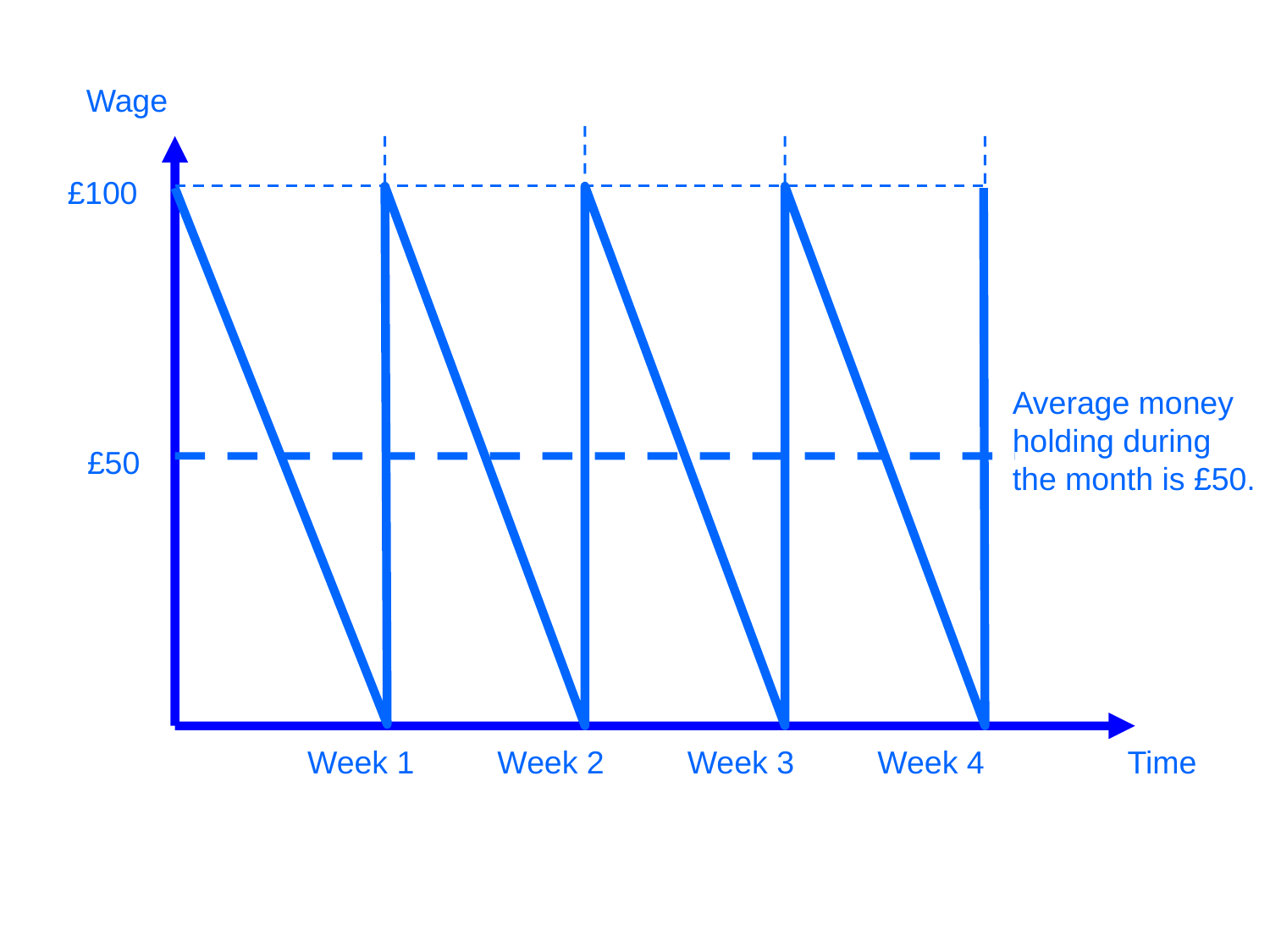

Wage

£100

Average money holding during the month is £50.
£50

Week 1
Week 2
Week 3
Week 4
Time